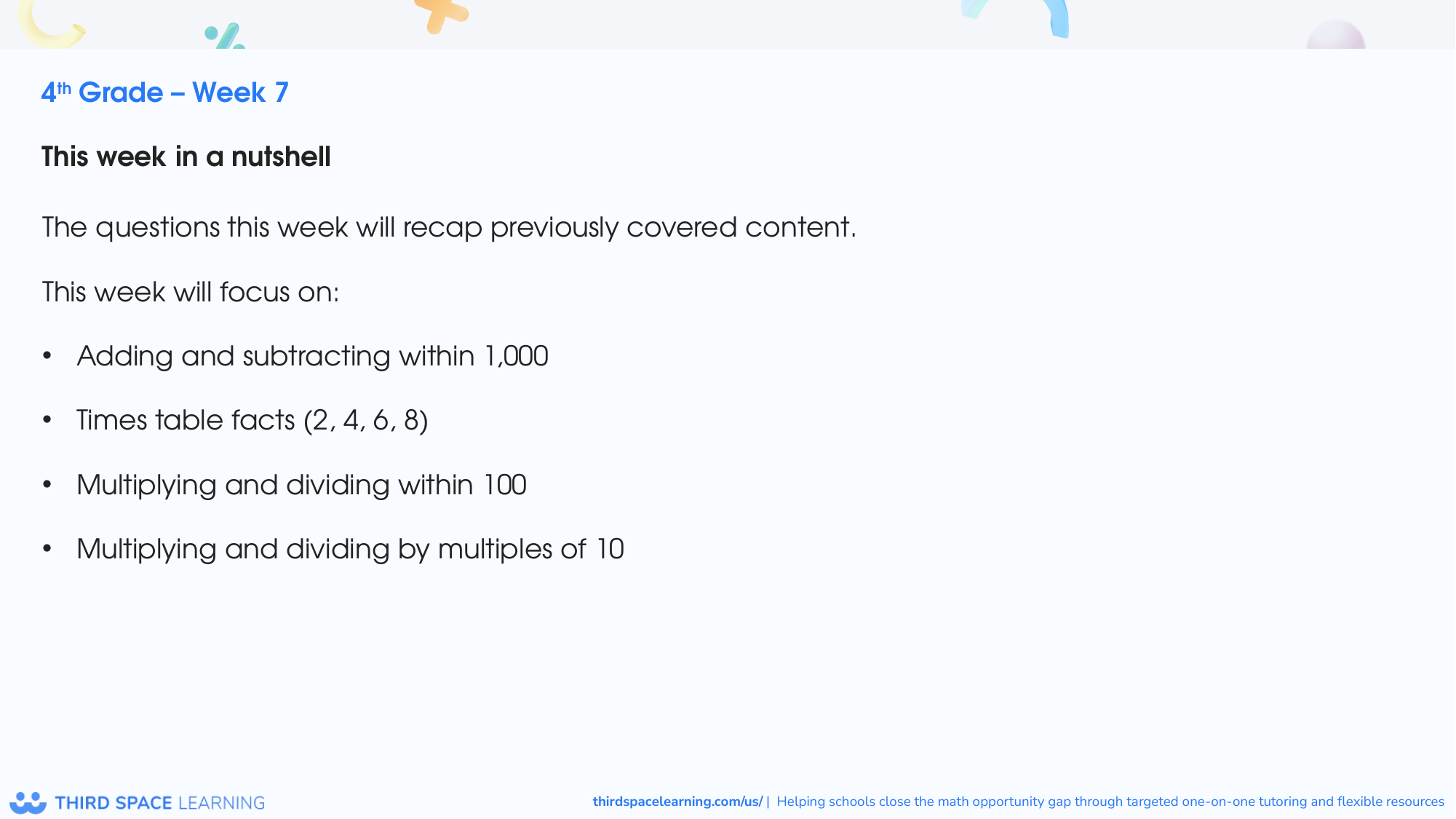

4th Grade – Week 7
This week in a nutshell
The questions this week will recap previously covered content.
This week will focus on:
Adding and subtracting within 1,000
Times table facts (2, 4, 6, 8)
Multiplying and dividing within 100
Multiplying and dividing by multiples of 10